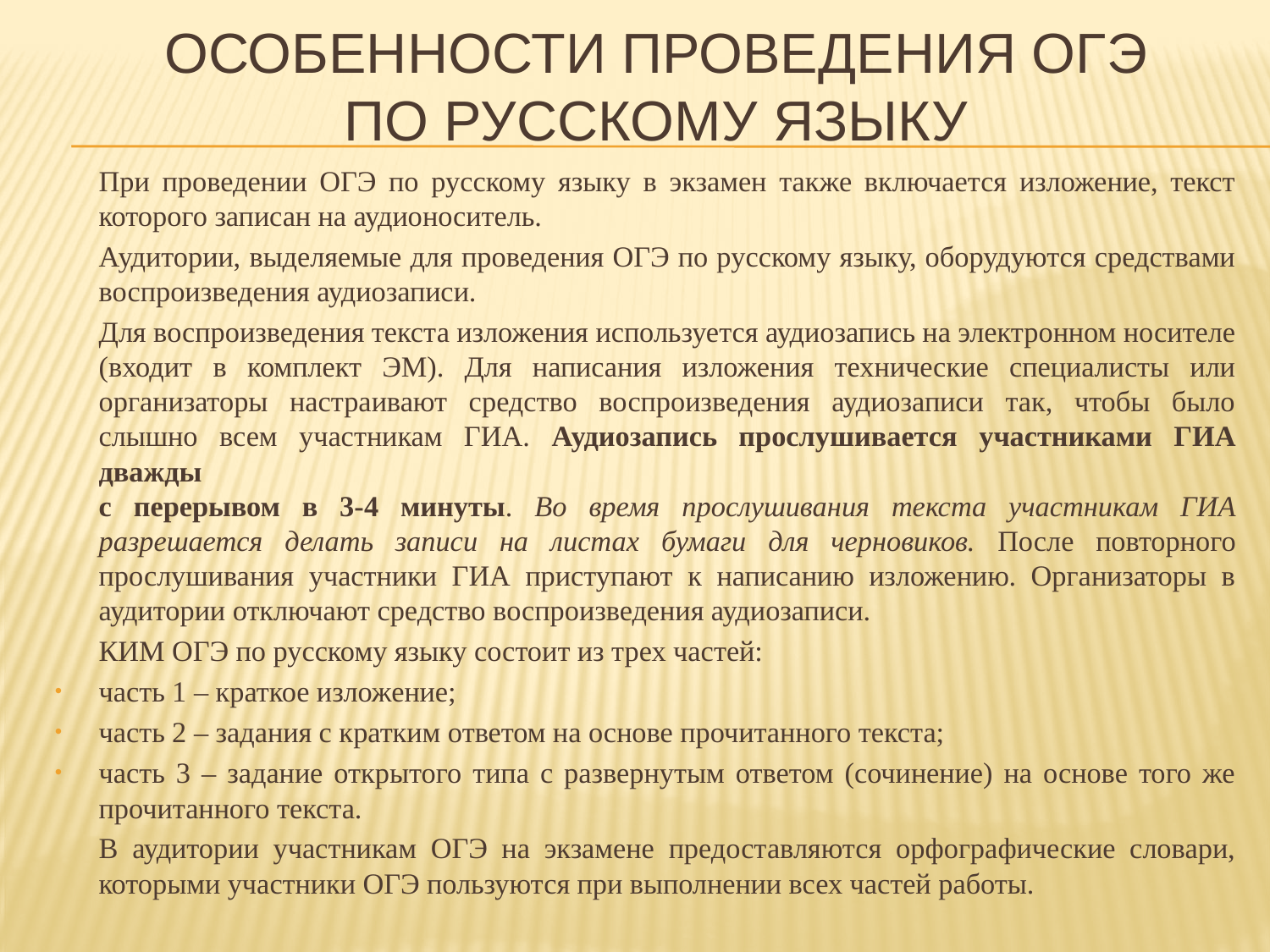

# Особенности проведения ОГЭ по русскому языку
		При проведении ОГЭ по русскому языку в экзамен также включается изложение, текст которого записан на аудионоситель.
		Аудитории, выделяемые для проведения ОГЭ по русскому языку, оборудуются средствами воспроизведения аудиозаписи.
		Для воспроизведения текста изложения используется аудиозапись на электронном носителе (входит в комплект ЭМ). Для написания изложения технические специалисты или организаторы настраивают средство воспроизведения аудиозаписи так, чтобы было слышно всем участникам ГИА. Аудиозапись прослушивается участниками ГИА дважды
с перерывом в 3-4 минуты. Во время прослушивания текста участникам ГИА разрешается делать записи на листах бумаги для черновиков. После повторного прослушивания участники ГИА приступают к написанию изложению. Организаторы в аудитории отключают средство воспроизведения аудиозаписи.
		КИМ ОГЭ по русскому языку состоит из трех частей:
часть 1 – краткое изложение;
часть 2 – задания с кратким ответом на основе прочитанного текста;
часть 3 – задание открытого типа с развернутым ответом (сочинение) на основе того же прочитанного текста.
		В аудитории участникам ОГЭ на экзамене предоставляются орфографические словари, которыми участники ОГЭ пользуются при выполнении всех частей работы.